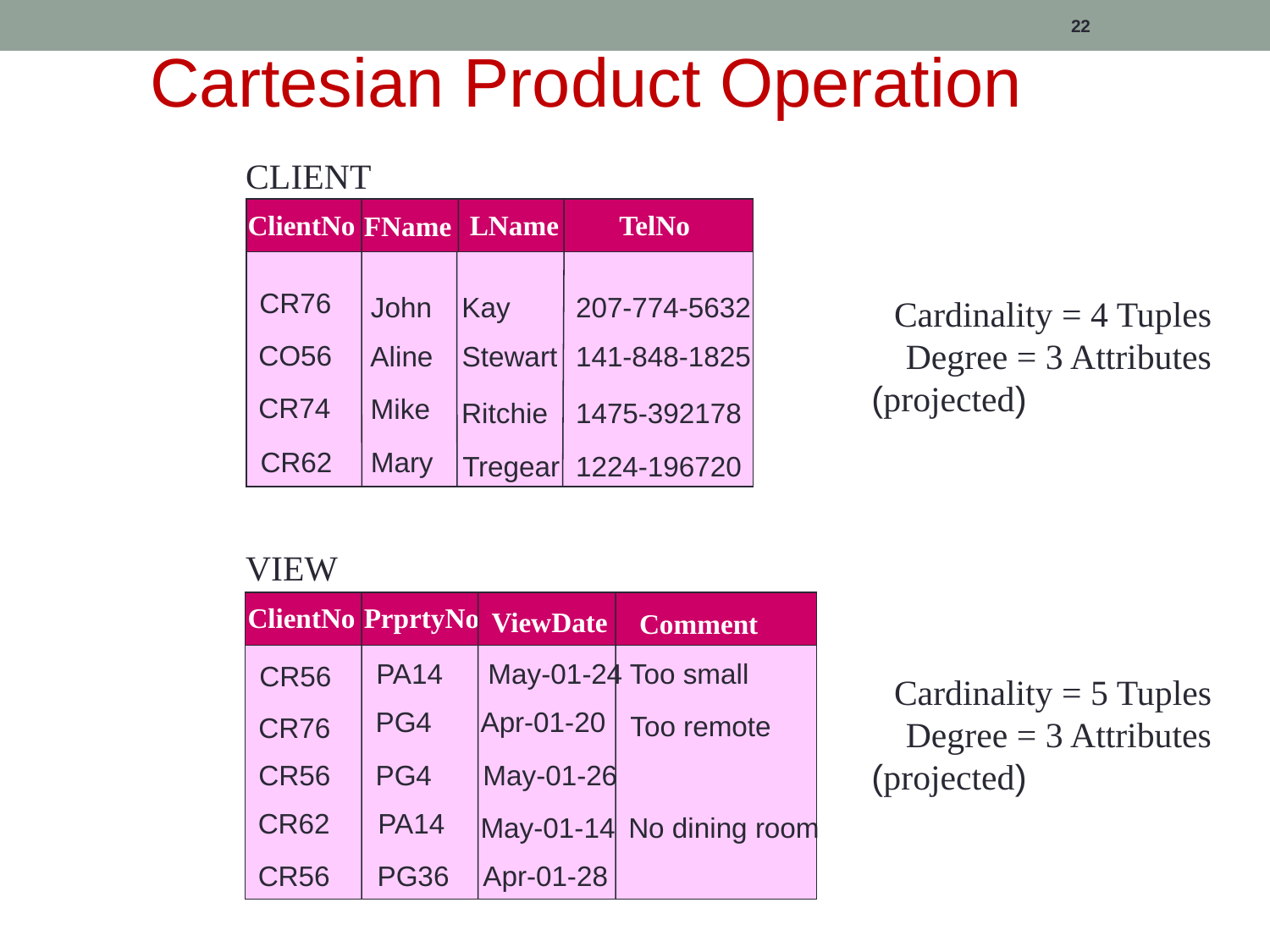

Cartesian Product Operation
22
CLIENT

ClientNo
LName
TelNo
FName

CR76
John
Kay
207-774-5632
Cardinality = 4 Tuples
Degree = 3 Attributes
                   (projected)
CO56
Aline
Stewart
141-848-1825
CR74
Mike
Ritchie
1475-392178
Mary
CR62
Tregear
1224-196720
VIEW

ClientNo
PrprtyNo
ViewDate
Comment

PA14
24-May-01
Too small
CR56
Cardinality = 5 Tuples
Degree = 3 Attributes
                   (projected)
PG4
20-Apr-01
Too remote
CR76
CR56
PG4
26-May-01
CR62
PA14
14-May-01
No dining room
CR56
PG36
28-Apr-01